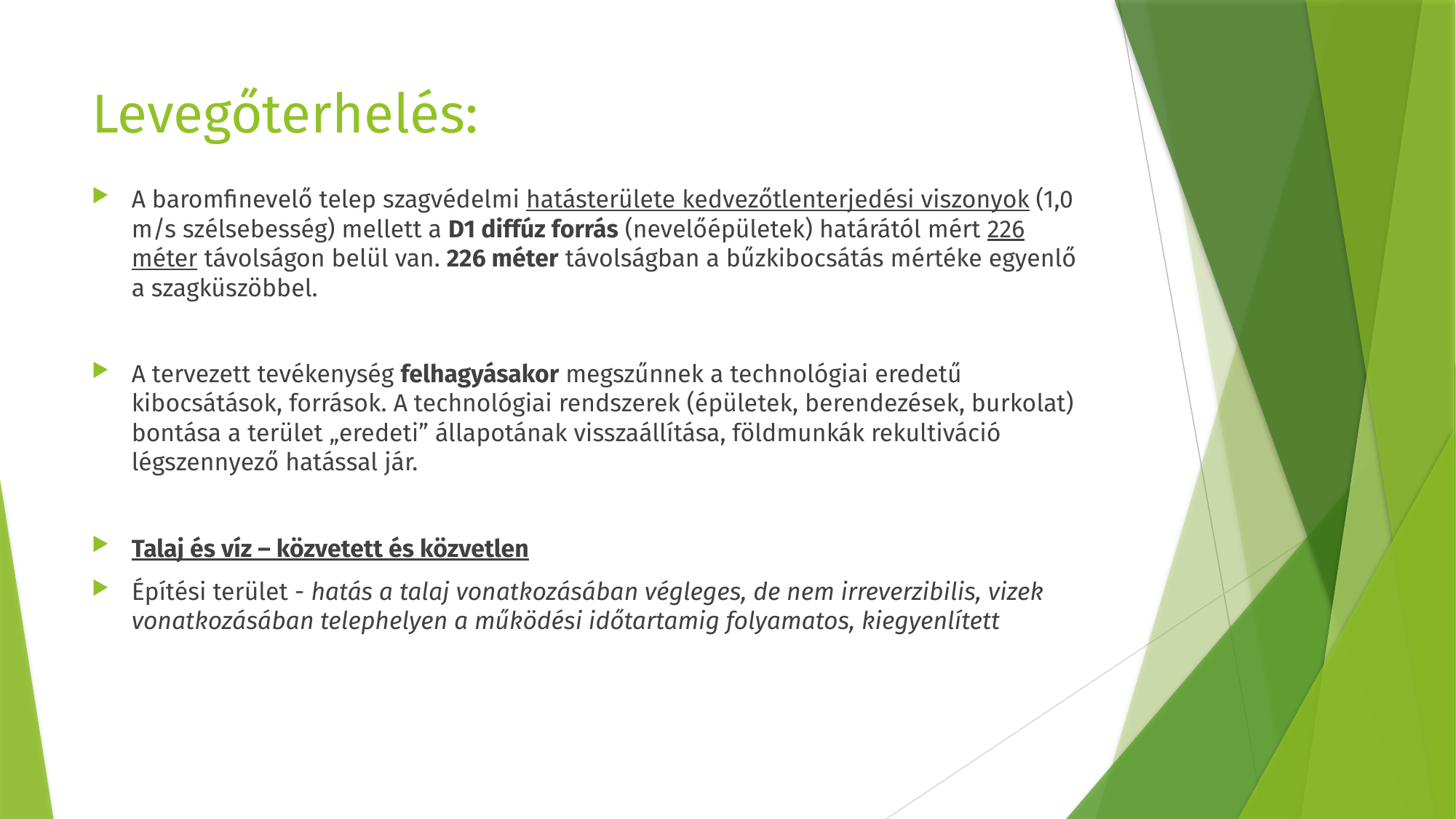

# Levegőterhelés:
A baromfinevelő telep szagvédelmi hatásterülete kedvezőtlenterjedési viszonyok (1,0 m/s szélsebesség) mellett a D1 diffúz forrás (nevelőépületek) határától mért 226 méter távolságon belül van. 226 méter távolságban a bűzkibocsátás mértéke egyenlő a szagküszöbbel.

A tervezett tevékenység felhagyásakor megszűnnek a technológiai eredetű kibocsátások, források. A technológiai rendszerek (épületek, berendezések, burkolat) bontása a terület „eredeti” állapotának visszaállítása, földmunkák rekultiváció légszennyező hatással jár.

Talaj és víz – közvetett és közvetlen
Építési terület - hatás a talaj vonatkozásában végleges, de nem irreverzibilis, vizek vonatkozásában telephelyen a működési időtartamig folyamatos, kiegyenlített